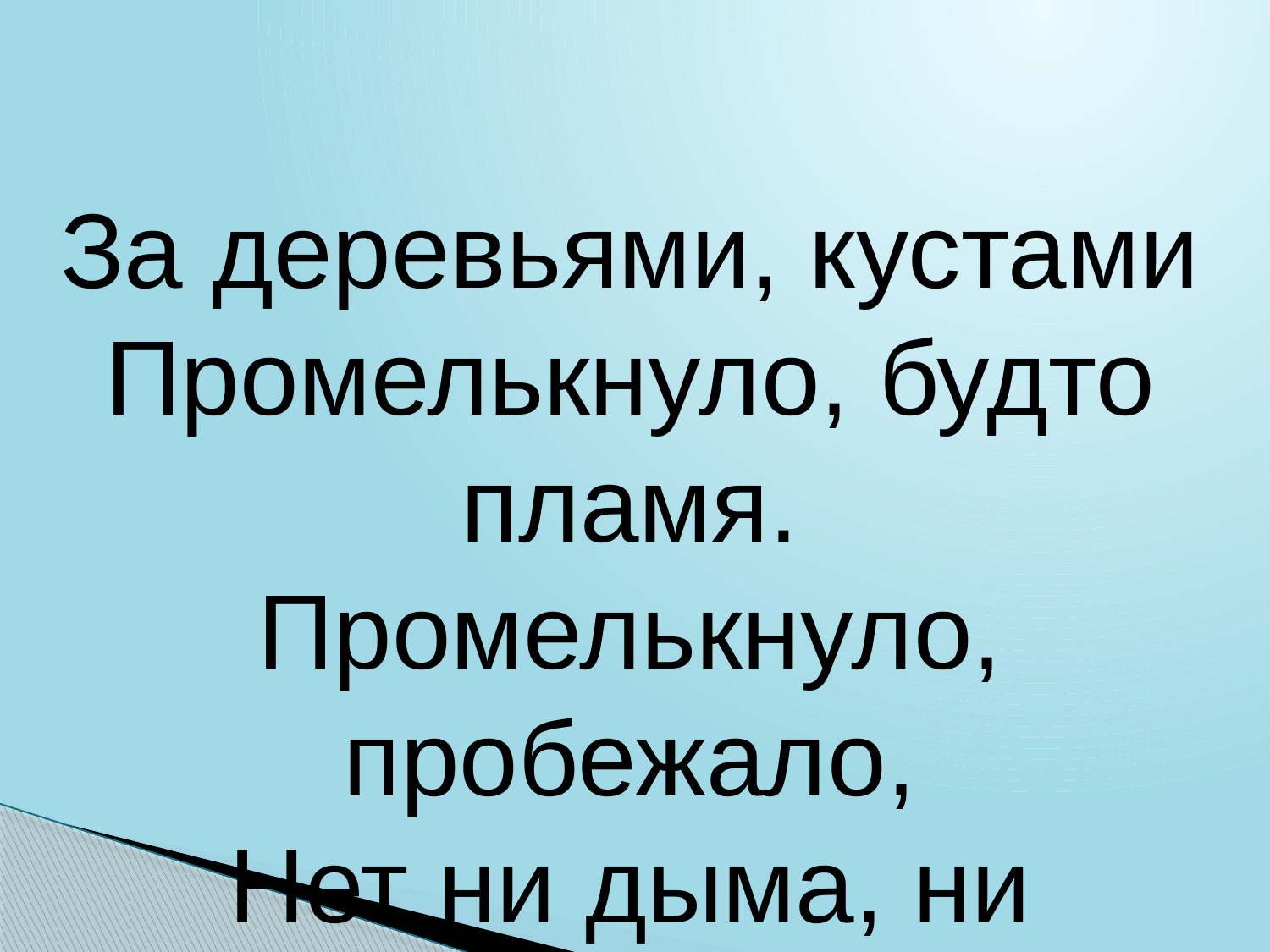

За деревьями, кустами
Промелькнуло, будто пламя.
Промелькнуло, пробежало,
Нет ни дыма, ни пожара.